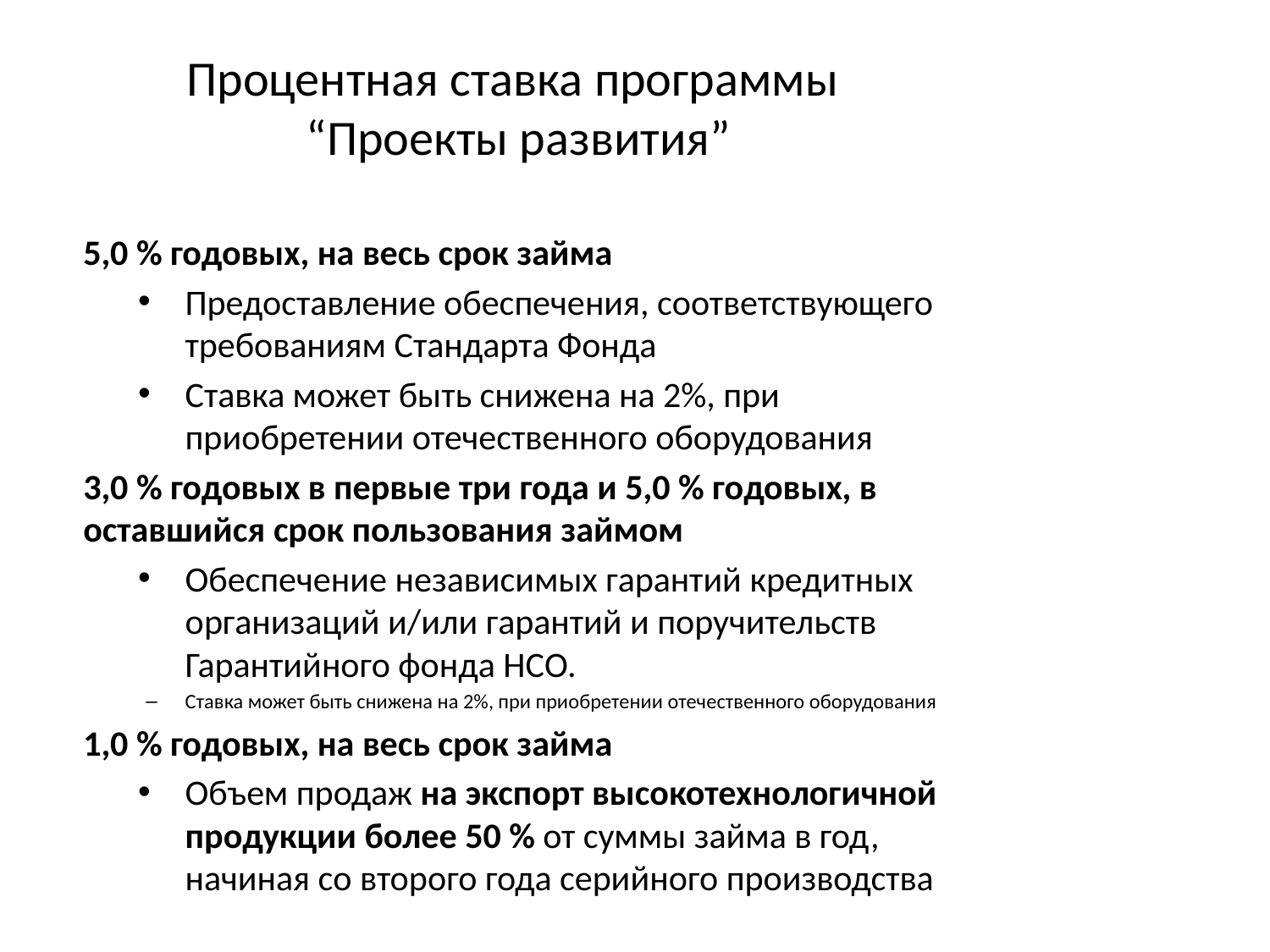

# Процентная ставка программы “Проекты развития”
5,0 % годовых, на весь срок займа
Предоставление обеспечения, соответствующего требованиям Стандарта Фонда
Ставка может быть снижена на 2%, при приобретении отечественного оборудования
3,0 % годовых в первые три года и 5,0 % годовых, в оставшийся срок пользования займом
Обеспечение независимых гарантий кредитных организаций и/или гарантий и поручительств Гарантийного фонда НСО.
Ставка может быть снижена на 2%, при приобретении отечественного оборудования
1,0 % годовых, на весь срок займа
Объем продаж на экспорт высокотехнологичной продукции более 50 % от суммы займа в год, начиная со второго года серийного производства